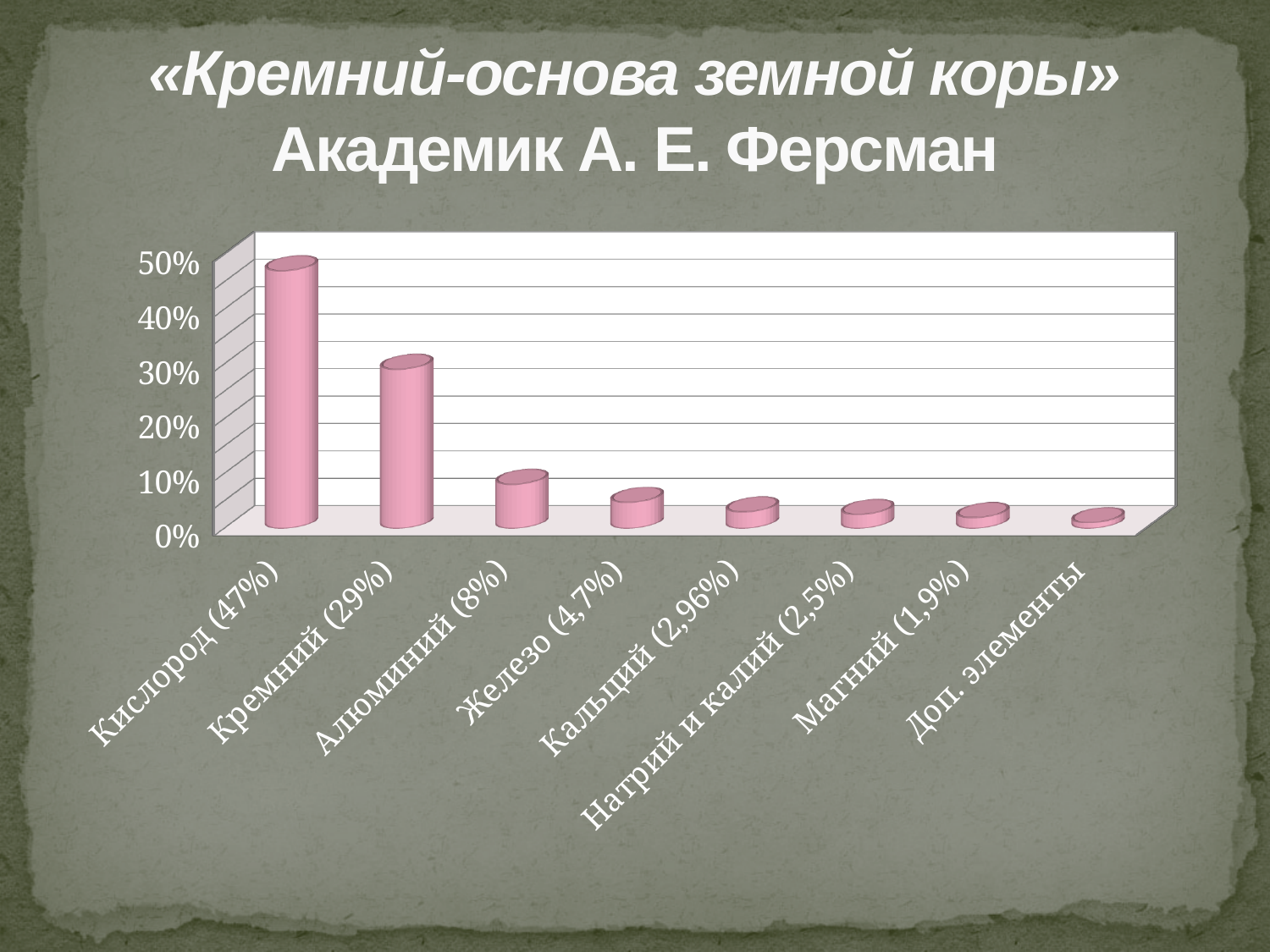

# «Кремний-основа земной коры» Академик А. Е. Ферсман

[unsupported chart]